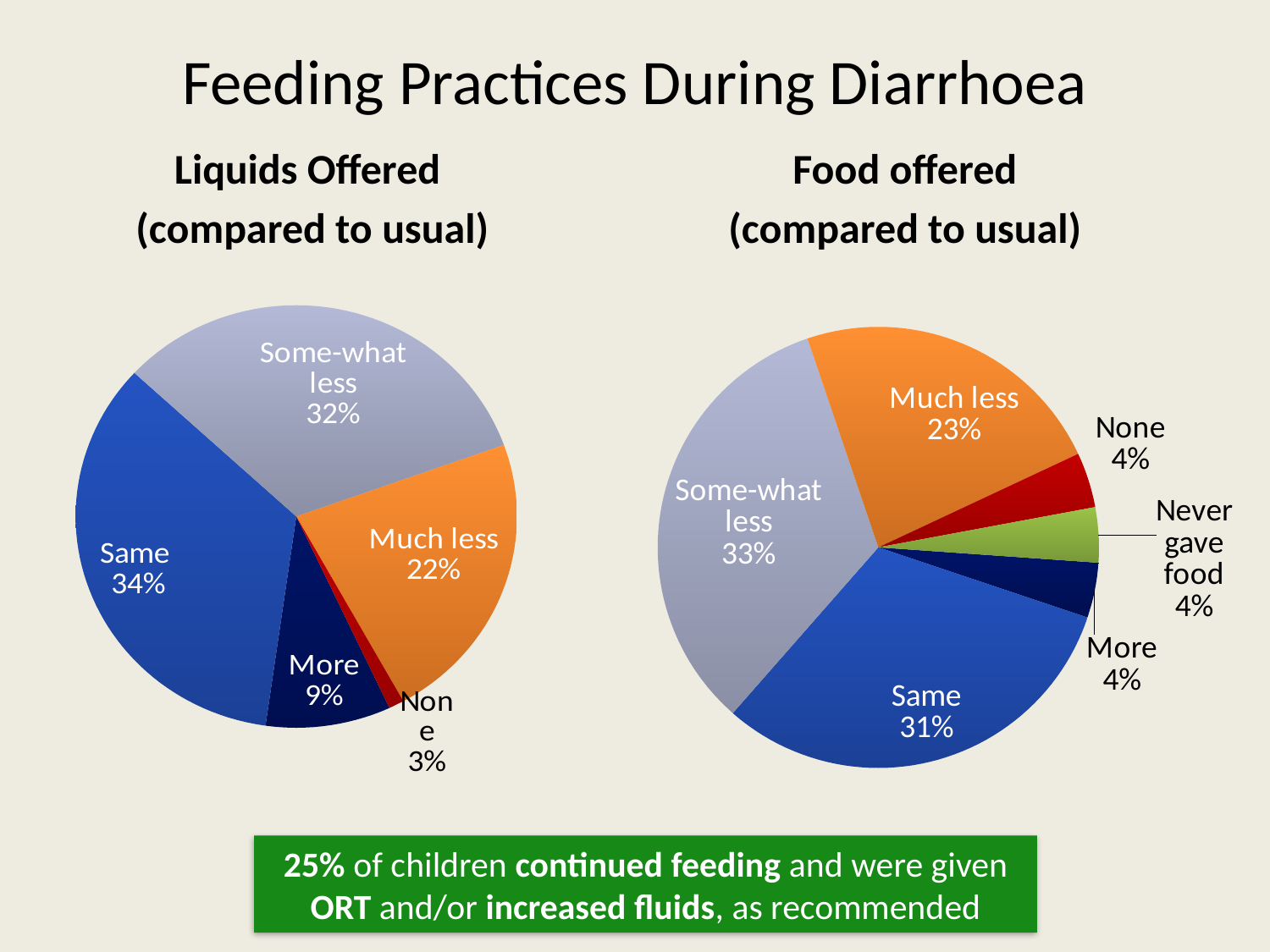

# Feeding Practices During Diarrhoea
Liquids Offered
(compared to usual)
Food offered
(compared to usual)

### Chart

| Category | Sales |
|---|---|
| More | 9.0 |
| Same  | 34.0 |
| Somewhat less | 32.0 |
| Much less | 22.0 |
| None | 1.1 |

### Chart

| Category | Sales |
|---|---|
| More | 4.0 |
| Same | 31.0 |
| Somewhat less | 33.0 |
| Much less | 23.0 |
| None | 4.0 |
| Never gave food | 4.0 |
25% of children continued feeding and were given ORT and/or increased fluids, as recommended